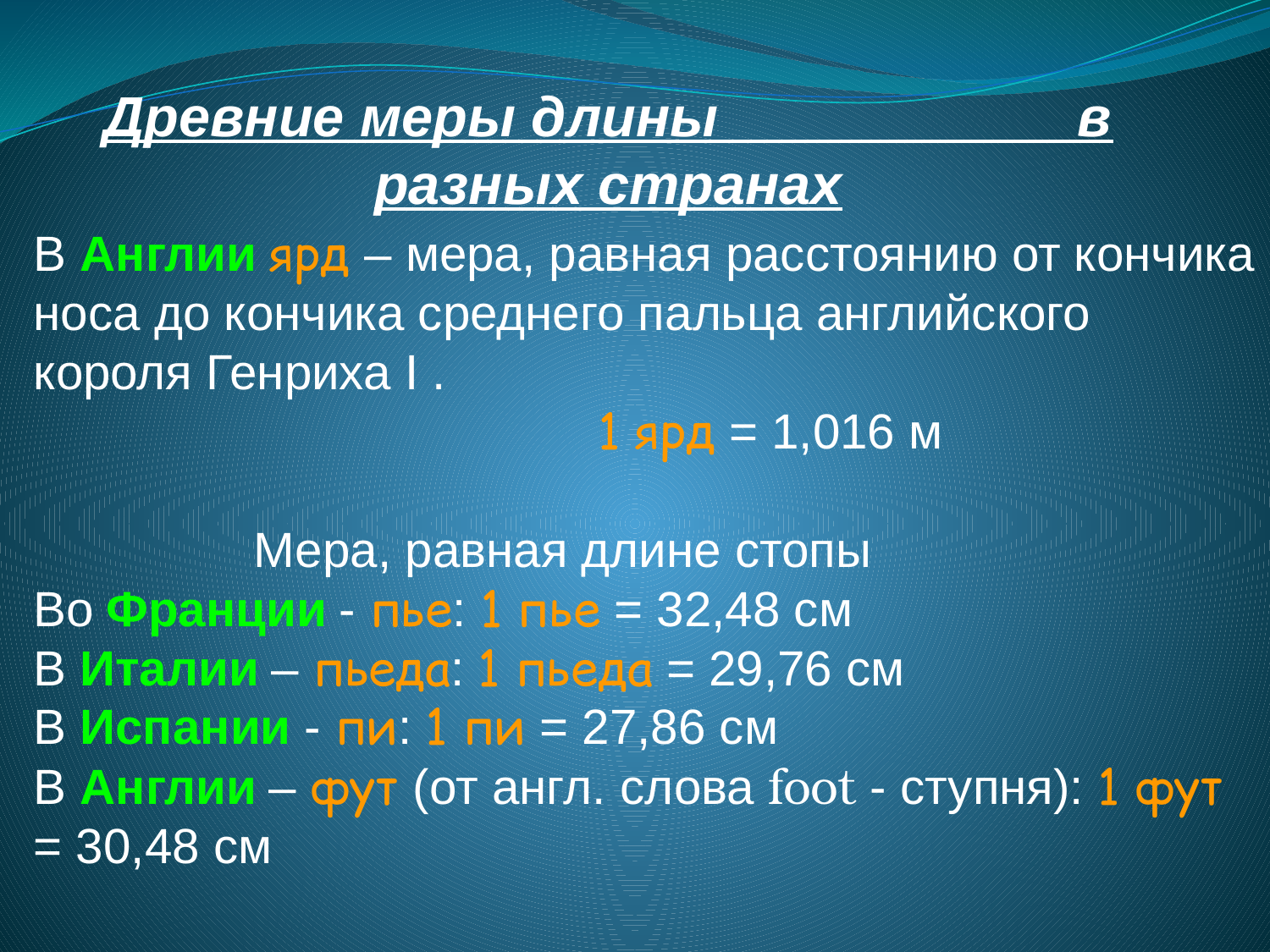

Древние меры длины                       в разных странах
В Англии ярд – мера, равная расстоянию от кончика носа до кончика среднего пальца английского короля Генриха I .
                                         1 ярд = 1,016 м

                Мера, равная длине стопы
Во Франции - пье: 1 пье = 32,48 см
В Италии – пьеда: 1 пьеда = 29,76 см
В Испании - пи: 1 пи = 27,86 см
В Англии – фут (от англ. слова foot - ступня): 1 фут = 30,48 см